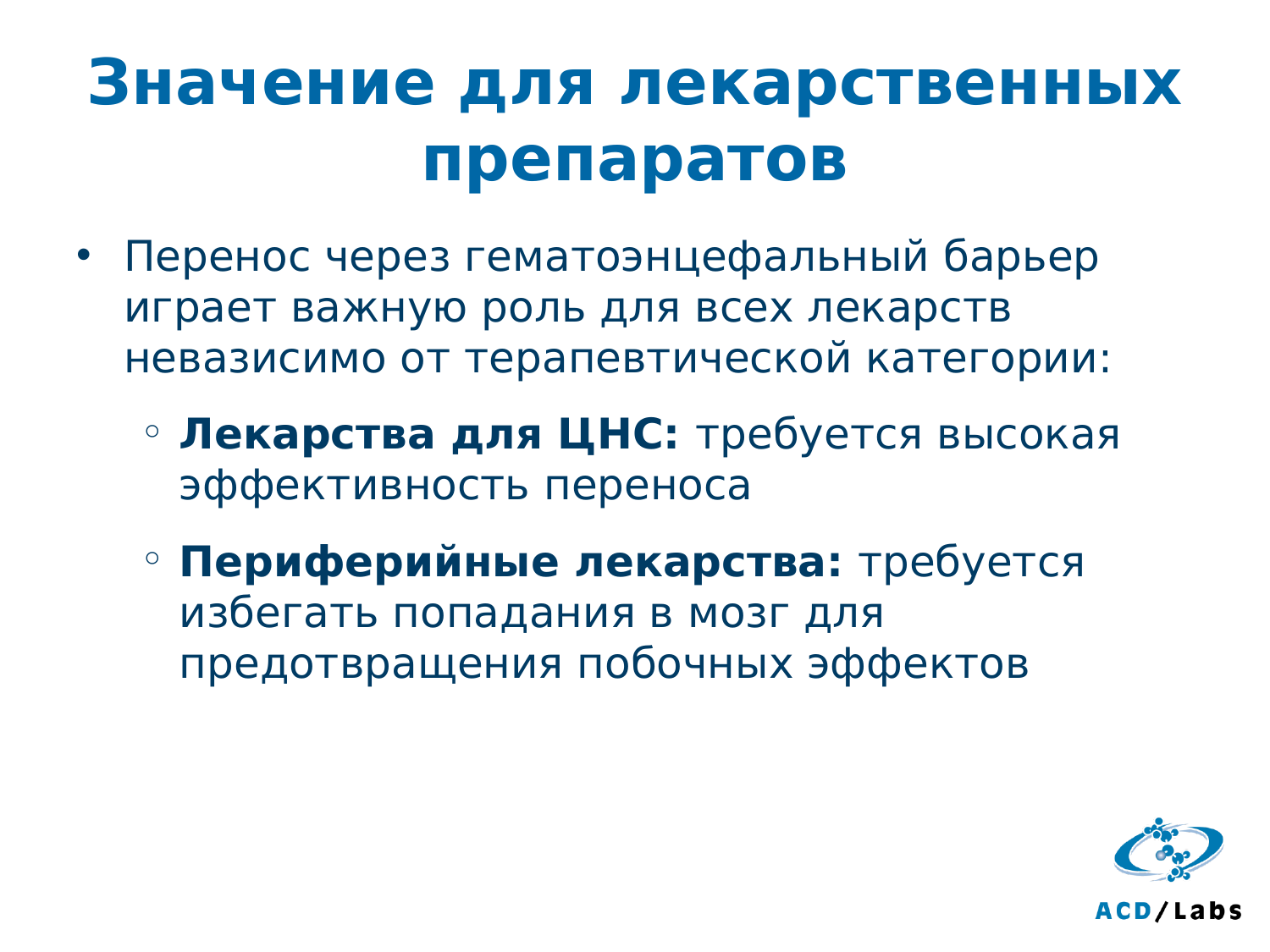

# Значение для лекарственных препаратов
Перенос через гематоэнцефальный барьер играет важную роль для всех лекарств невазисимо от терапевтической категории:
Лекарства для ЦНС: требуется высокая эффективность переноса
Периферийные лекарства: требуется избегать попадания в мозг для предотвращения побочных эффектов